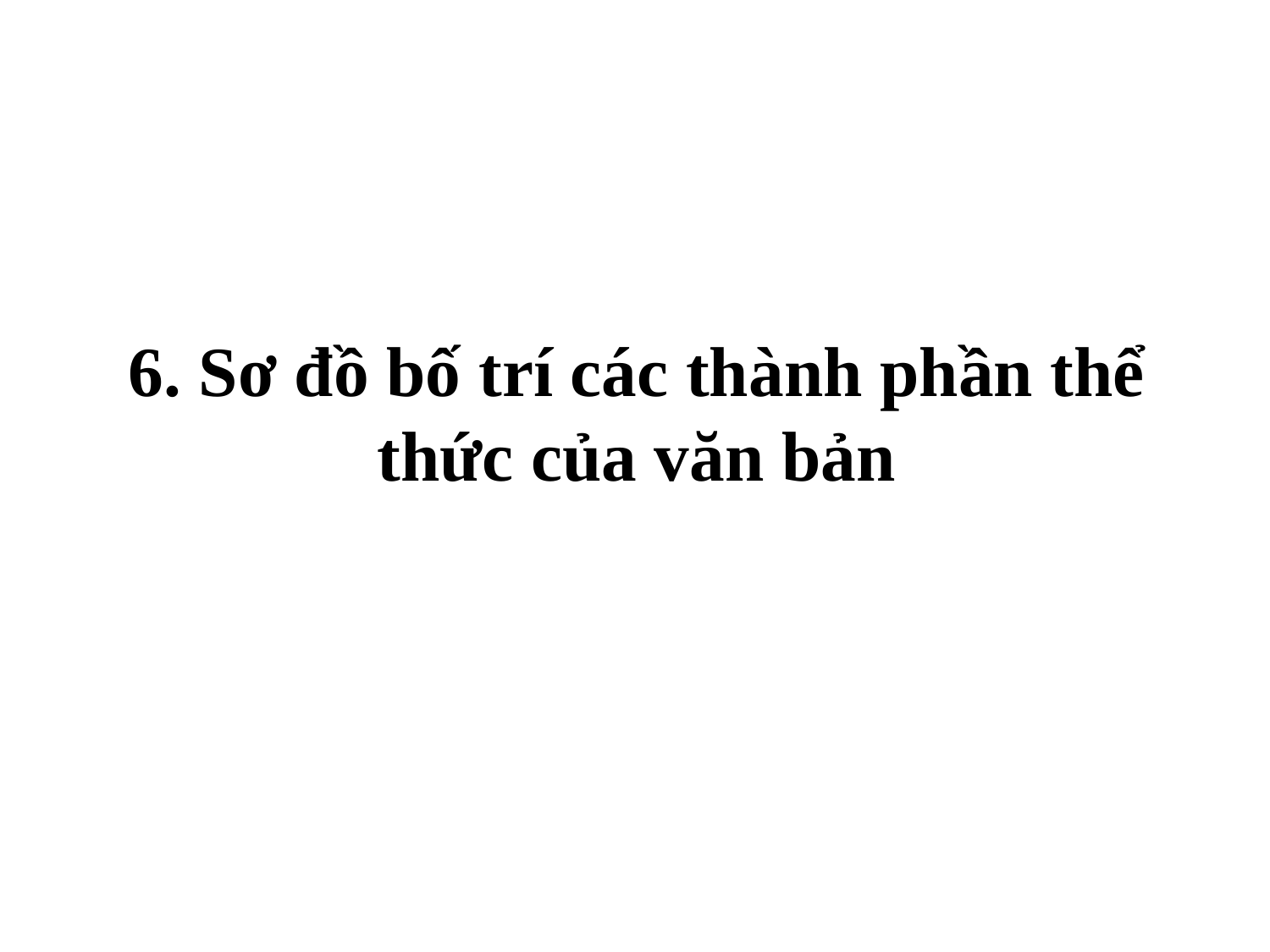

6. Sơ đồ bố trí các thành phần thể thức của văn bản